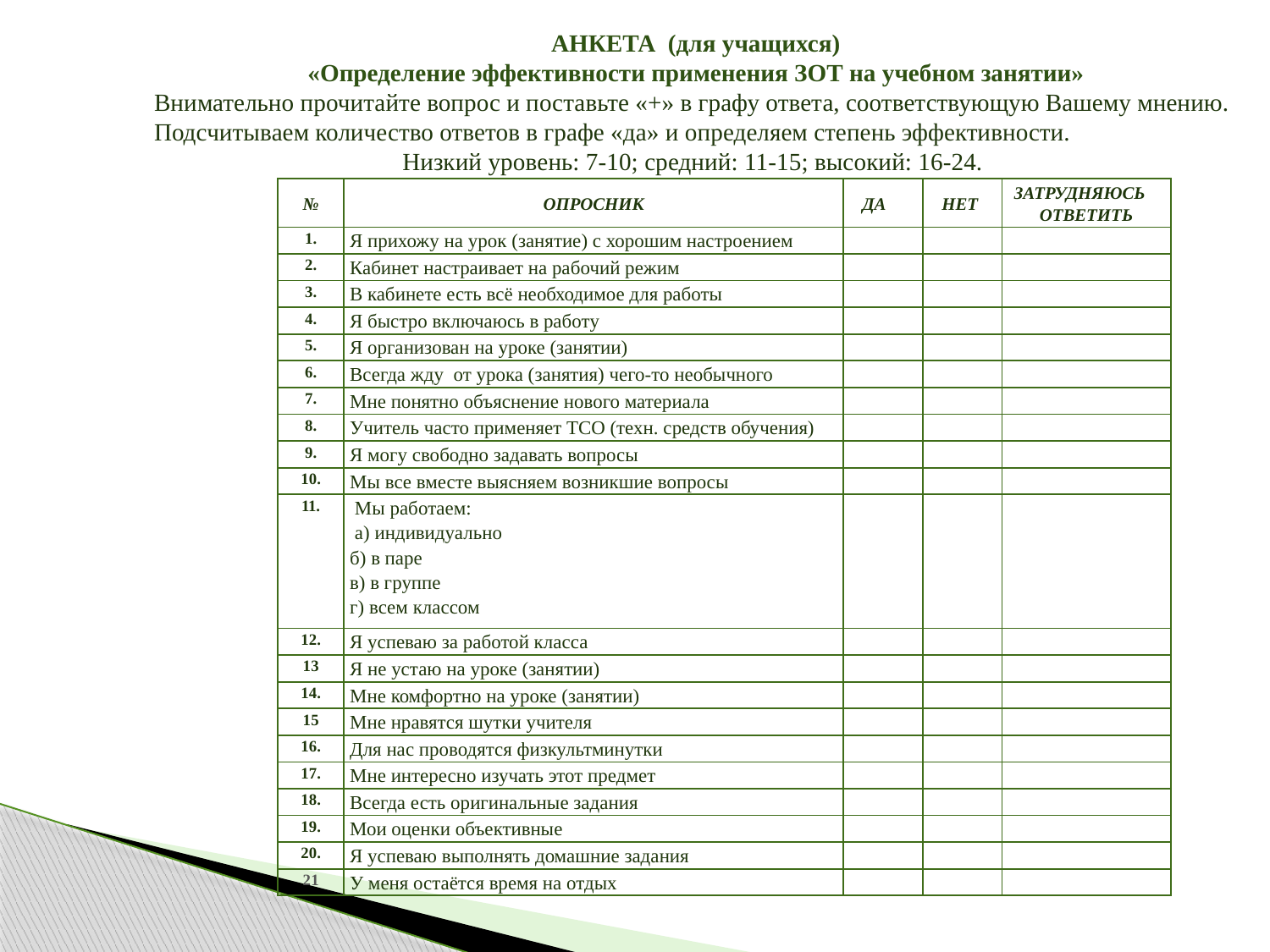

АНКЕТА  (для учащихся)
«Определение эффективности применения ЗОТ на учебном занятии»
Внимательно прочитайте вопрос и поставьте «+» в графу ответа, соответствующую Вашему мнению.
Подсчитываем количество ответов в графе «да» и определяем степень эффективности.
Низкий уровень: 7-10; средний: 11-15; высокий: 16-24.
| № | ОПРОСНИК | ДА | НЕТ | ЗАТРУДНЯЮСЬ ОТВЕТИТЬ |
| --- | --- | --- | --- | --- |
| 1. | Я прихожу на урок (занятие) с хорошим настроением |  |  |  |
| 2. | Кабинет настраивает на рабочий режим |  |  |  |
| 3. | В кабинете есть всё необходимое для работы |  |  |  |
| 4. | Я быстро включаюсь в работу |  |  |  |
| 5. | Я организован на уроке (занятии) |  |  |  |
| 6. | Всегда жду от урока (занятия) чего-то необычного |  |  |  |
| 7. | Мне понятно объяснение нового материала |  |  |  |
| 8. | Учитель часто применяет ТСО (техн. средств обучения) |  |  |  |
| 9. | Я могу свободно задавать вопросы |  |  |  |
| 10. | Мы все вместе выясняем возникшие вопросы |  |  |  |
| 11. | Мы работаем: а) индивидуально б) в паре в) в группе г) всем классом |  |  |  |
| 12. | Я успеваю за работой класса |  |  |  |
| 13 | Я не устаю на уроке (занятии) |  |  |  |
| 14. | Мне комфортно на уроке (занятии) |  |  |  |
| 15 | Мне нравятся шутки учителя |  |  |  |
| 16. | Для нас проводятся физкультминутки |  |  |  |
| 17. | Мне интересно изучать этот предмет |  |  |  |
| 18. | Всегда есть оригинальные задания |  |  |  |
| 19. | Мои оценки объективные |  |  |  |
| 20. | Я успеваю выполнять домашние задания |  |  |  |
| 21 | У меня остаётся время на отдых |  |  |  |